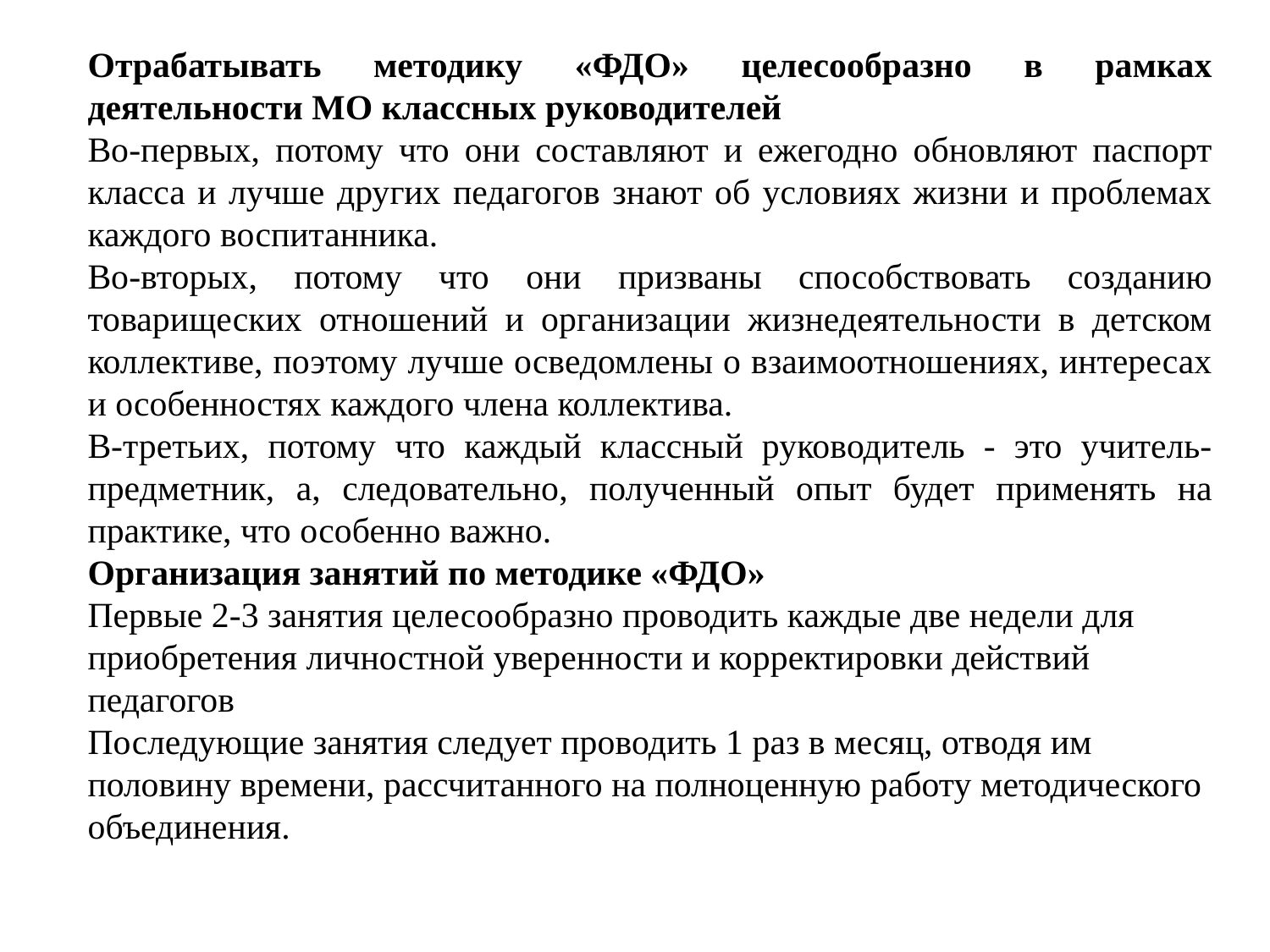

Отрабатывать методику «ФДО» целесообразно в рамках деятельности МО классных руководителей
Во-первых, потому что они составляют и ежегодно обновляют паспорт класса и лучше других педагогов знают об условиях жизни и проблемах каждого воспитанника.
Во-вторых, потому что они призваны способствовать созданию товарищеских отношений и организации жизнедеятельности в детском коллективе, поэтому лучше осведомлены о взаимоотношениях, интересах и особенностях каждого члена коллектива.
В-третьих, потому что каждый классный руководитель - это учитель-предметник, а, следовательно, полученный опыт будет применять на практике, что особенно важно.
Организация занятий по методике «ФДО»
Первые 2-3 занятия целесообразно проводить каждые две недели для приобретения личностной уверенности и корректировки действий педагогов
Последующие занятия следует проводить 1 раз в месяц, отводя им половину времени, рассчитанного на полноценную работу методического объединения.